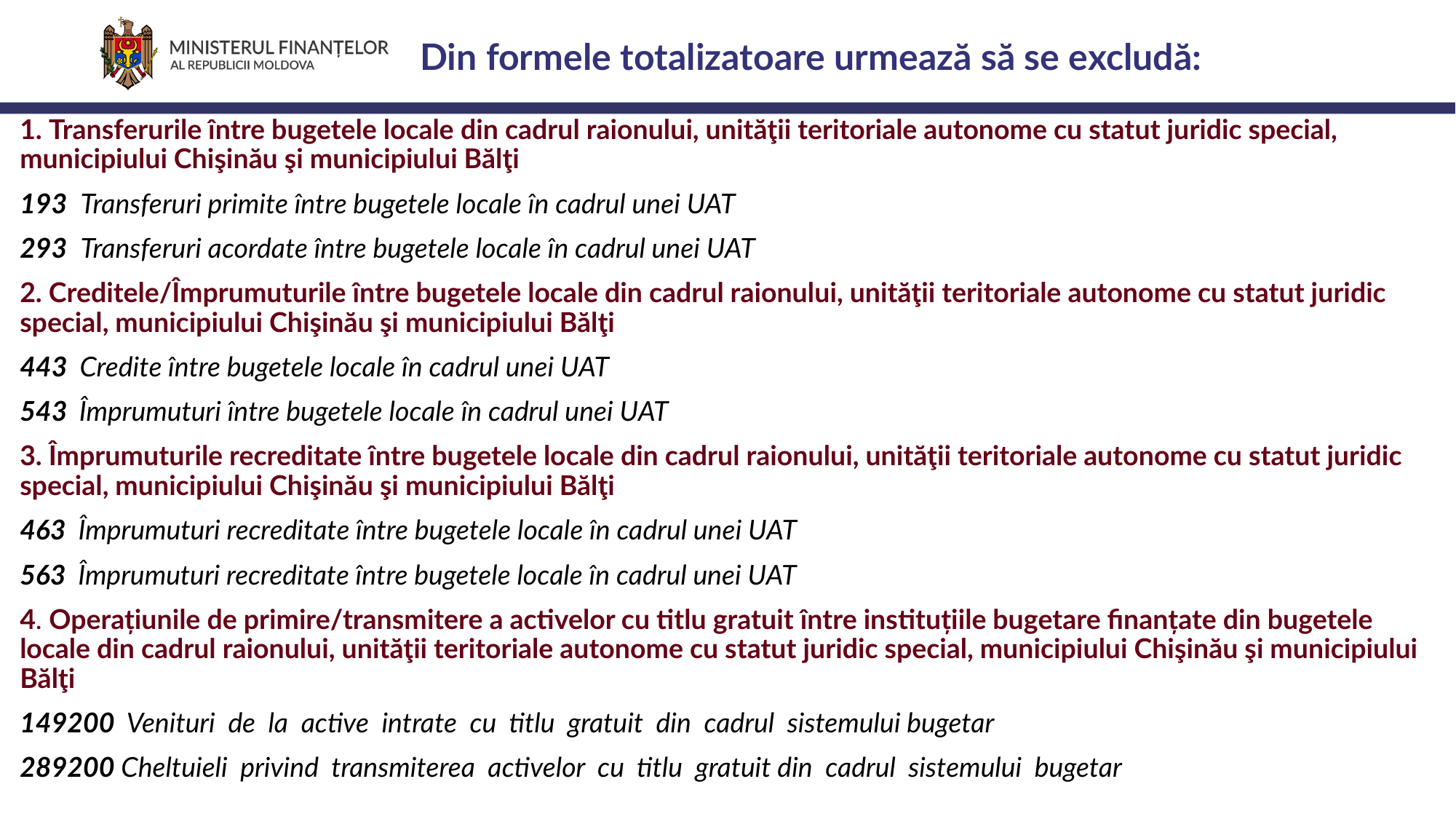

Din formele totalizatoare urmează să se excludă:

1. Transferurile între bugetele locale din cadrul raionului, unităţii teritoriale autonome cu statut juridic special, municipiului Chişinău şi municipiului Bălţi
 Transferuri primite între bugetele locale în cadrul unei UAT
 Transferuri acordate între bugetele locale în cadrul unei UAT
2. Creditele/Împrumuturile între bugetele locale din cadrul raionului, unităţii teritoriale autonome cu statut juridic special, municipiului Chişinău şi municipiului Bălţi
443  Credite între bugetele locale în cadrul unei UAT
543  Împrumuturi între bugetele locale în cadrul unei UAT
3. Împrumuturile recreditate între bugetele locale din cadrul raionului, unităţii teritoriale autonome cu statut juridic special, municipiului Chişinău şi municipiului Bălţi
463  Împrumuturi recreditate între bugetele locale în cadrul unei UAT
563  Împrumuturi recreditate între bugetele locale în cadrul unei UAT
4. Operațiunile de primire/transmitere a activelor cu titlu gratuit între instituțiile bugetare finanțate din bugetele locale din cadrul raionului, unităţii teritoriale autonome cu statut juridic special, municipiului Chişinău şi municipiului Bălţi
149200  Venituri  de  la  active  intrate  cu  titlu  gratuit  din  cadrul  sistemului bugetar
289200 Cheltuieli  privind  transmiterea  activelor  cu  titlu  gratuit din  cadrul  sistemului  bugetar